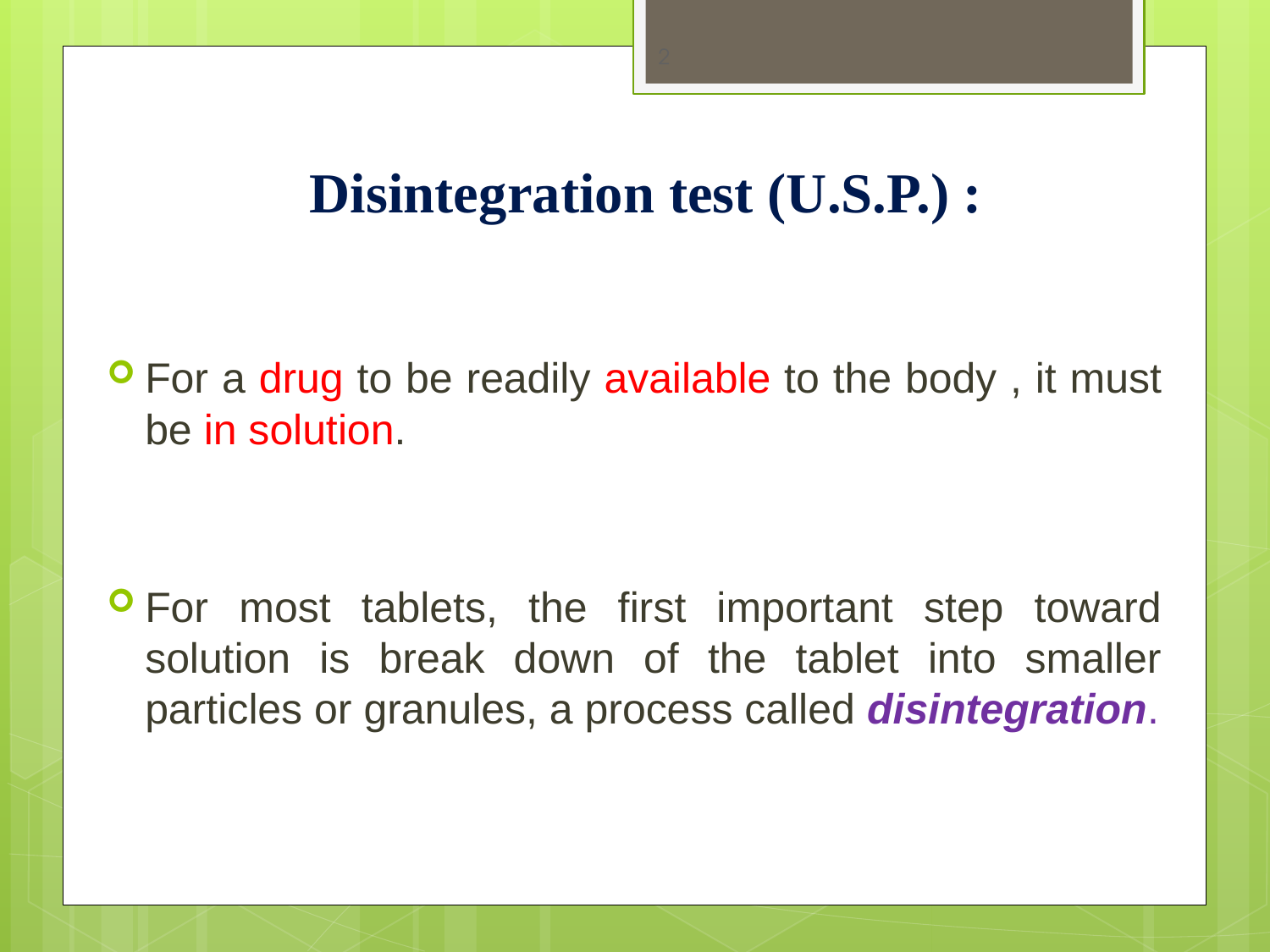

2
# Disintegration test (U.S.P.) :

For a drug to be readily available to the body , it must be in solution.

For most tablets, the first important step toward solution is break down of the tablet into smaller particles or granules, a process called disintegration.